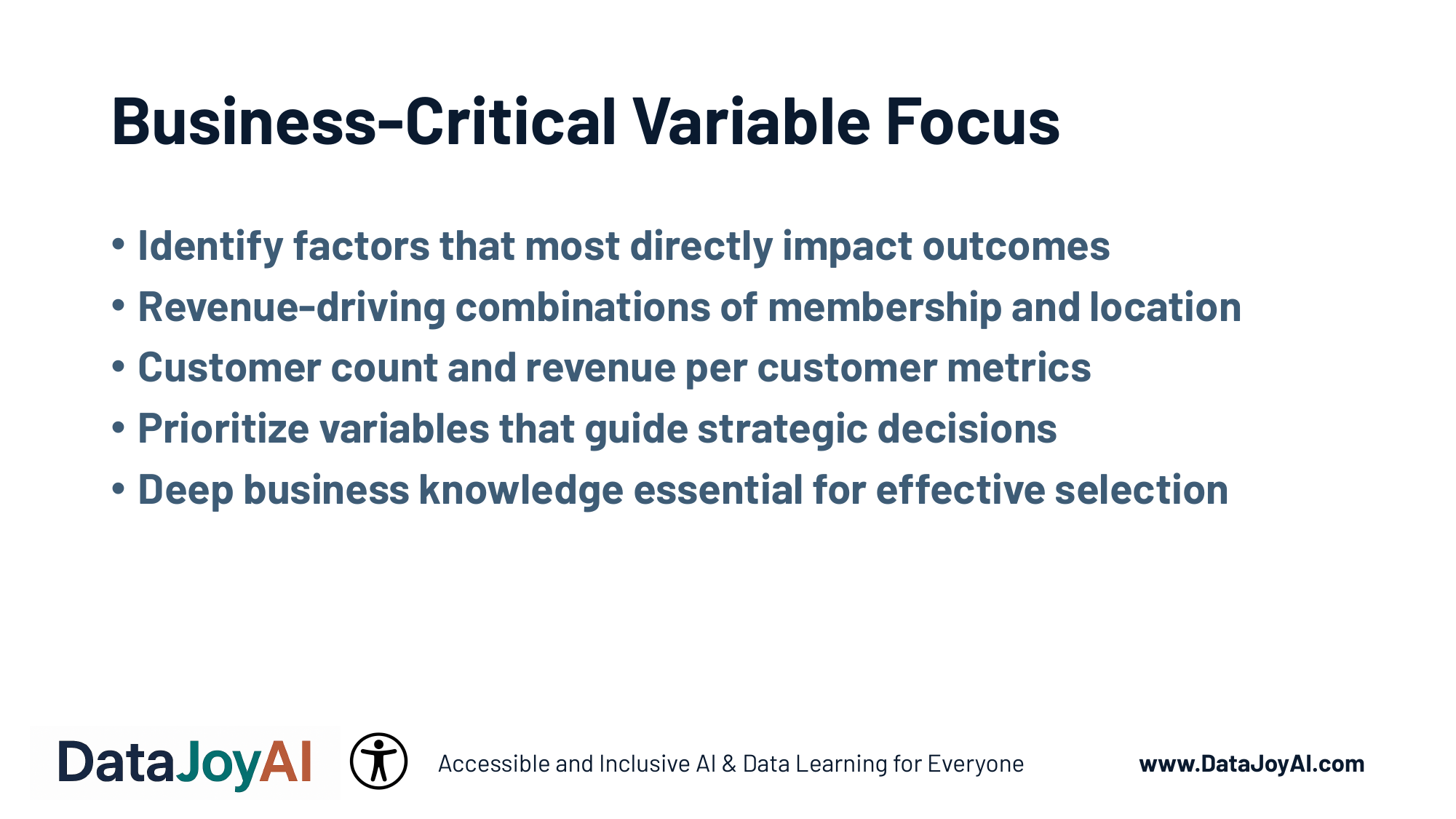

# Business-Critical Variable Focus
Identify factors that most directly impact outcomes
Revenue-driving combinations of membership and location
Customer count and revenue per customer metrics
Prioritize variables that guide strategic decisions
Deep business knowledge essential for effective selection